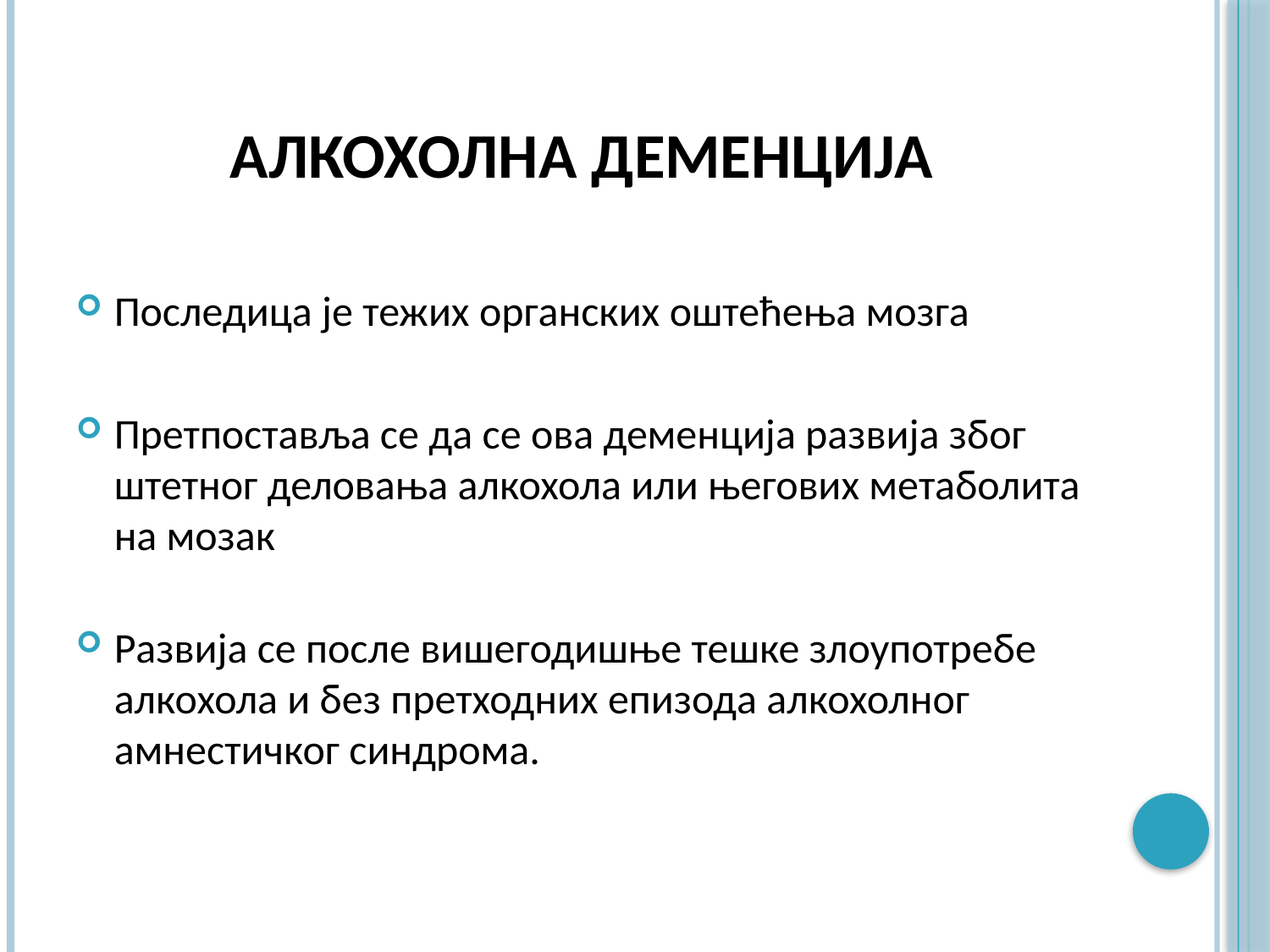

# Алкохолна деменција
Последица је тежих органских оштећења мозга

Претпоставља се да се ова деменција развија због штетног деловања алкохола или његових метаболита на мозак
Развија се после вишегодишње тешке злоупотребе алкохола и без претходних епизода алкохолног амнестичког синдрома.